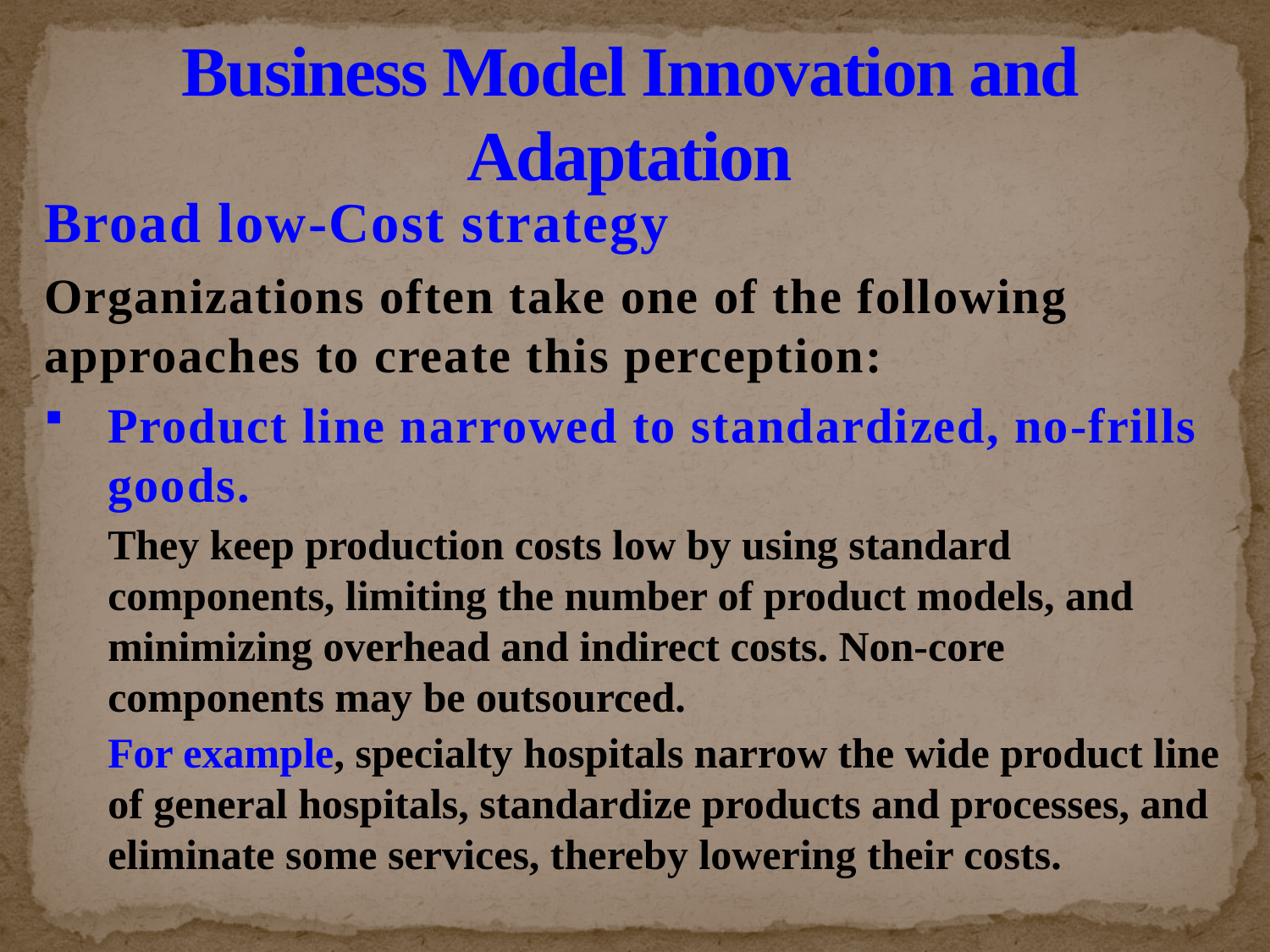

# Business Model Innovation and Adaptation
Broad low-Cost strategy
Organizations often take one of the following approaches to create this perception:
Product line narrowed to standardized, no-frills goods.
They keep production costs low by using standard components, limiting the number of product models, and minimizing overhead and indirect costs. Non-core components may be outsourced.
For example, specialty hospitals narrow the wide product line of general hospitals, standardize products and processes, and eliminate some services, thereby lowering their costs.